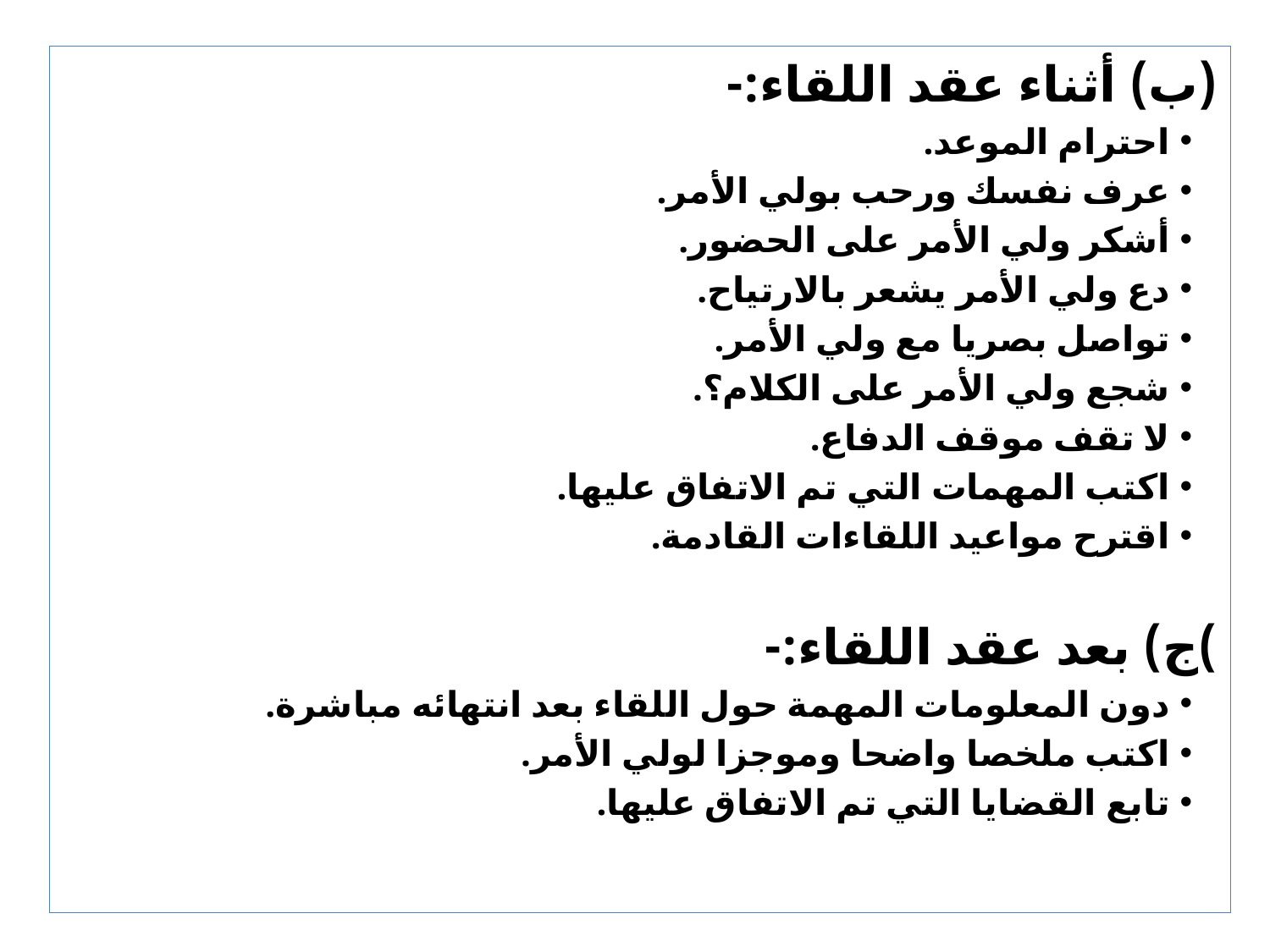

(ب) أثناء عقد اللقاء:-
احترام الموعد.
عرف نفسك ورحب بولي الأمر.
أشكر ولي الأمر على الحضور.
دع ولي الأمر يشعر بالارتياح.
تواصل بصريا مع ولي الأمر.
شجع ولي الأمر على الكلام؟.
لا تقف موقف الدفاع.
اكتب المهمات التي تم الاتفاق عليها.
اقترح مواعيد اللقاءات القادمة.

)ج) بعد عقد اللقاء:-
دون المعلومات المهمة حول اللقاء بعد انتهائه مباشرة.
اكتب ملخصا واضحا وموجزا لولي الأمر.
تابع القضايا التي تم الاتفاق عليها.